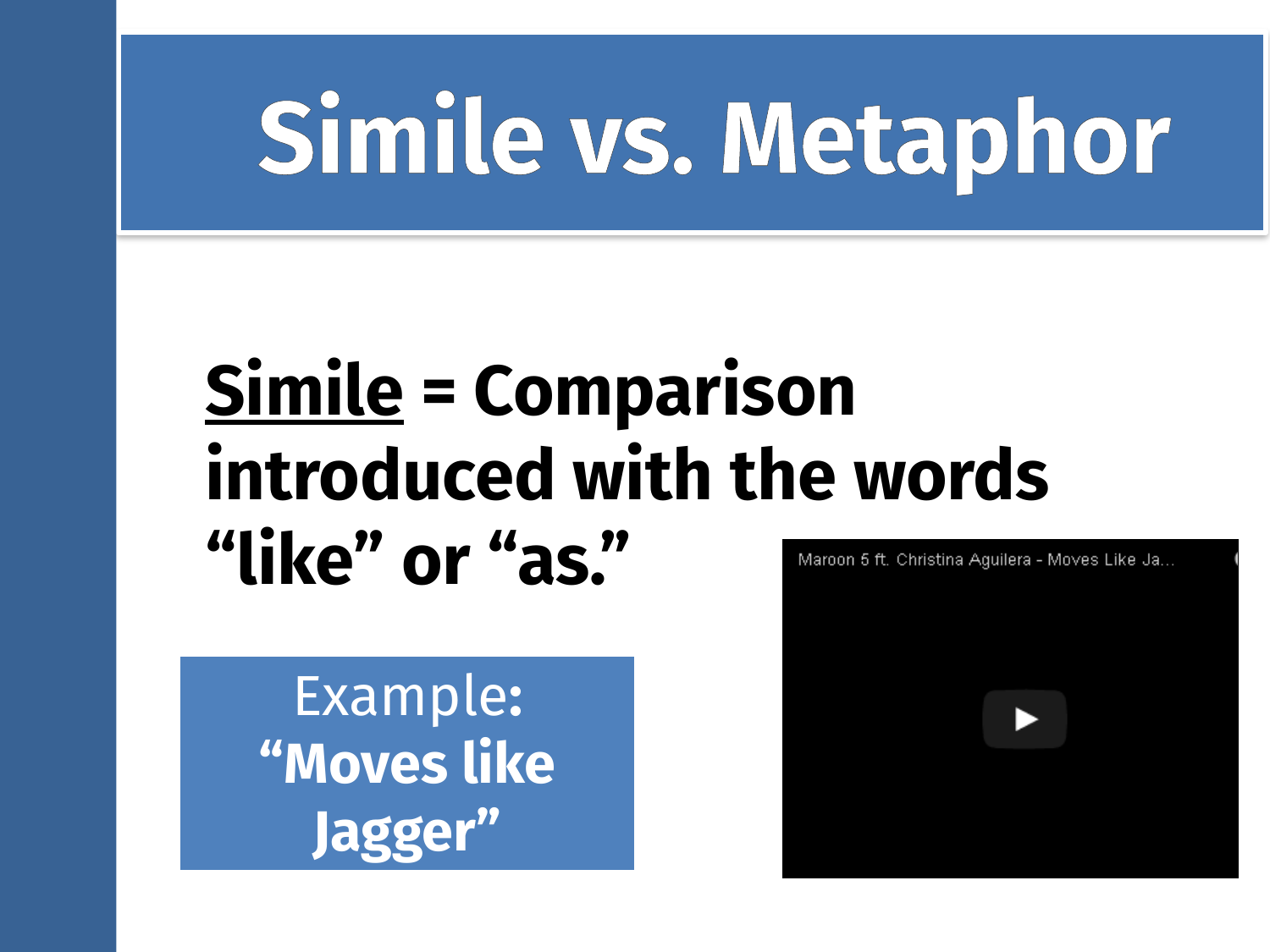

# Simile vs. Metaphor
Simile = Comparison introduced with the words “like” or “as.”

| Example: “Moves like Jagger” |
| --- |